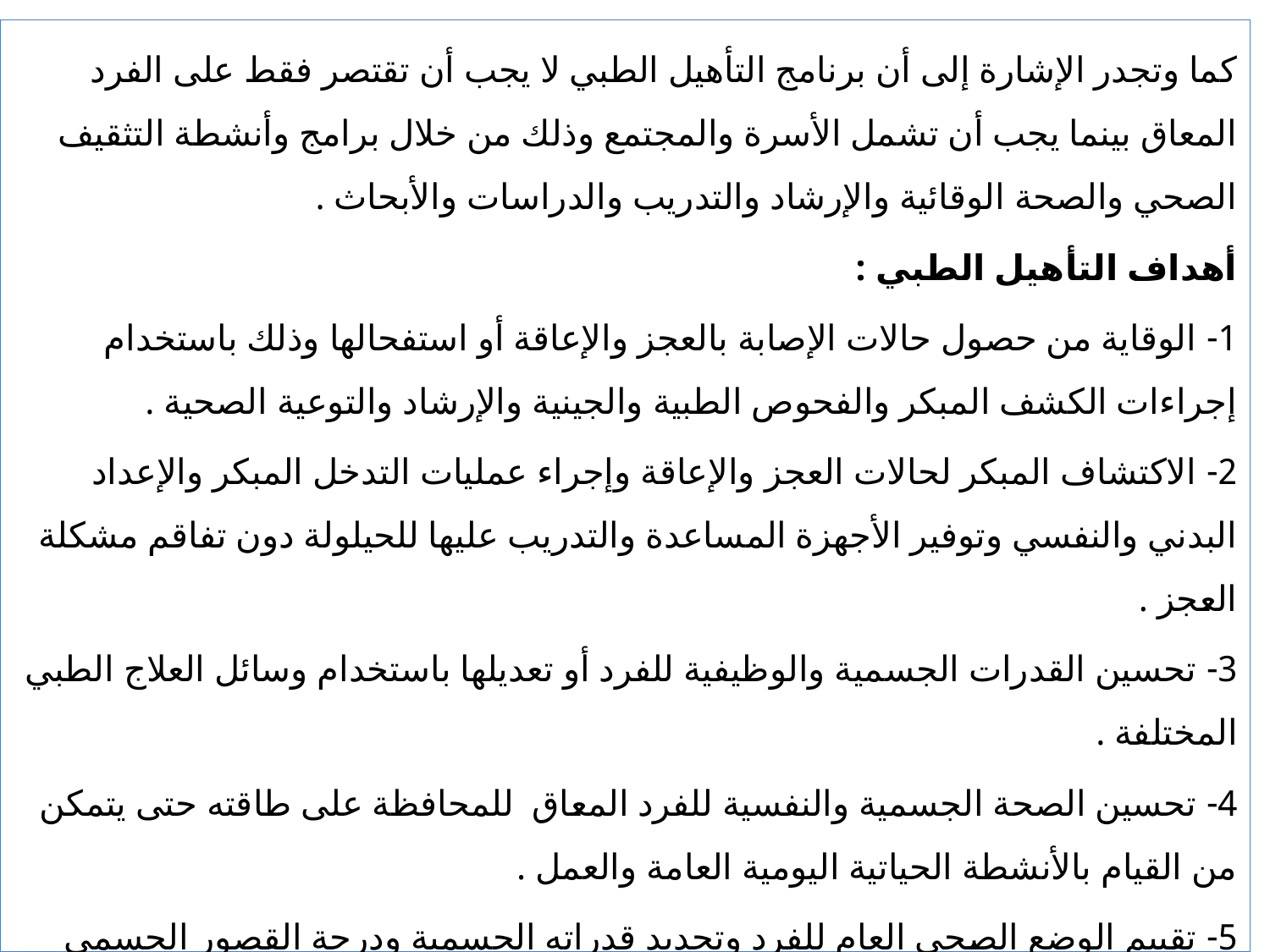

كما وتجدر الإشارة إلى أن برنامج التأهيل الطبي لا يجب أن تقتصر فقط على الفرد المعاق بينما يجب أن تشمل الأسرة والمجتمع وذلك من خلال برامج وأنشطة التثقيف الصحي والصحة الوقائية والإرشاد والتدريب والدراسات والأبحاث .
أهداف التأهيل الطبي :
1- الوقاية من حصول حالات الإصابة بالعجز والإعاقة أو استفحالها وذلك باستخدام إجراءات الكشف المبكر والفحوص الطبية والجينية والإرشاد والتوعية الصحية .
2- الاكتشاف المبكر لحالات العجز والإعاقة وإجراء عمليات التدخل المبكر والإعداد البدني والنفسي وتوفير الأجهزة المساعدة والتدريب عليها للحيلولة دون تفاقم مشكلة العجز .
3- تحسين القدرات الجسمية والوظيفية للفرد أو تعديلها باستخدام وسائل العلاج الطبي المختلفة .
4- تحسين الصحة الجسمية والنفسية للفرد المعاق  للمحافظة على طاقته حتى يتمكن من القيام بالأنشطة الحياتية اليومية العامة والعمل .
5- تقييم الوضع الصحي العام للفرد وتحديد قدراته الجسمية ودرجة القصور الجسمي واتخاذ التدابير الطبية والصحية اللازمة لتحسين أو تعديل الحالة الجسمية للفرد بشكل يساعده على استعادة أقصى ما يمكن من قدراته خصوصاً في مجال العناية بالذات والاستقلال المعيشي .